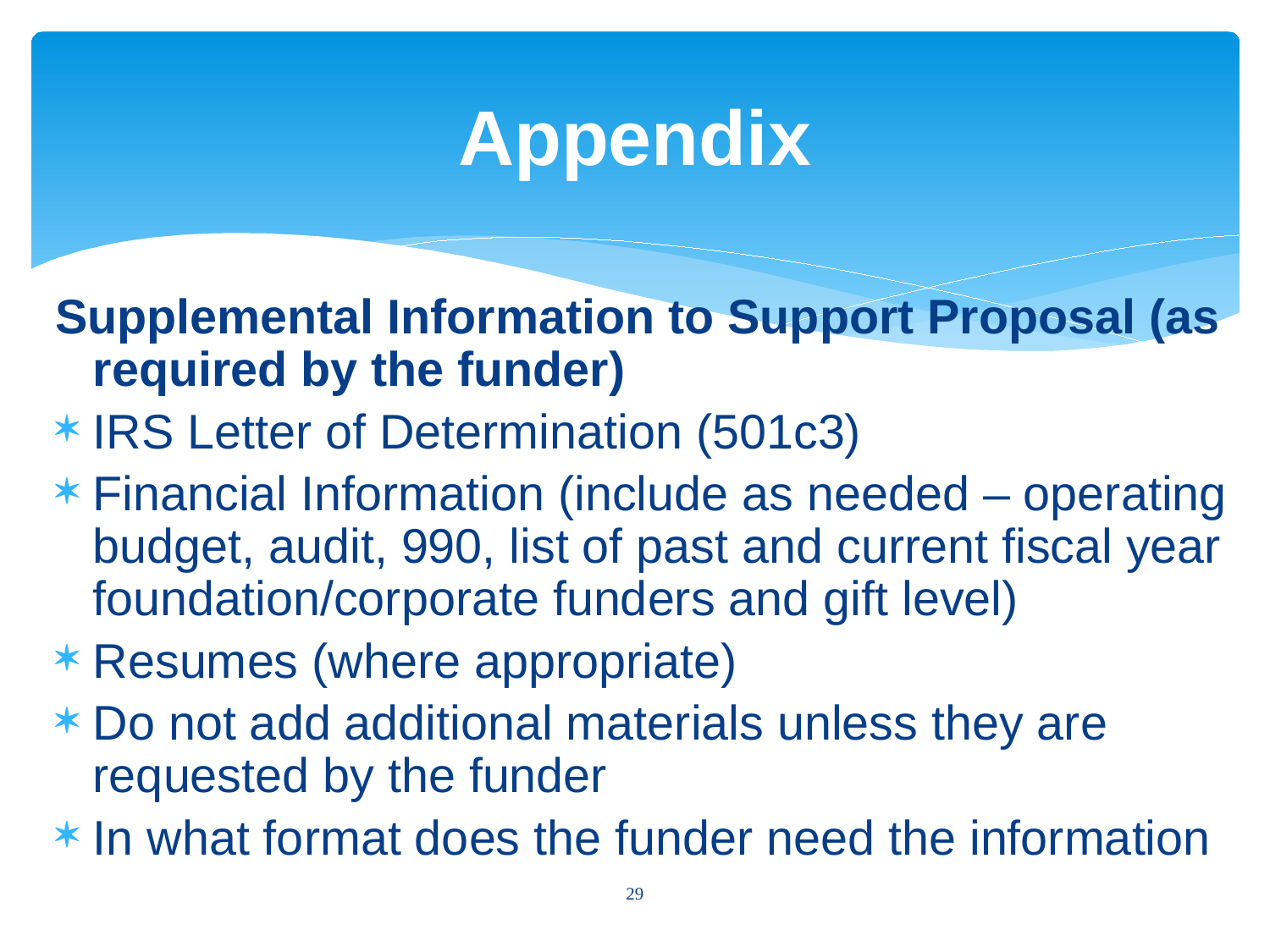

# Appendix
Supplemental Information to Support Proposal (as required by the funder)
IRS Letter of Determination (501c3)
Financial Information (include as needed – operating budget, audit, 990, list of past and current fiscal year foundation/corporate funders and gift level)
Resumes (where appropriate)
Do not add additional materials unless they are requested by the funder
In what format does the funder need the information

29